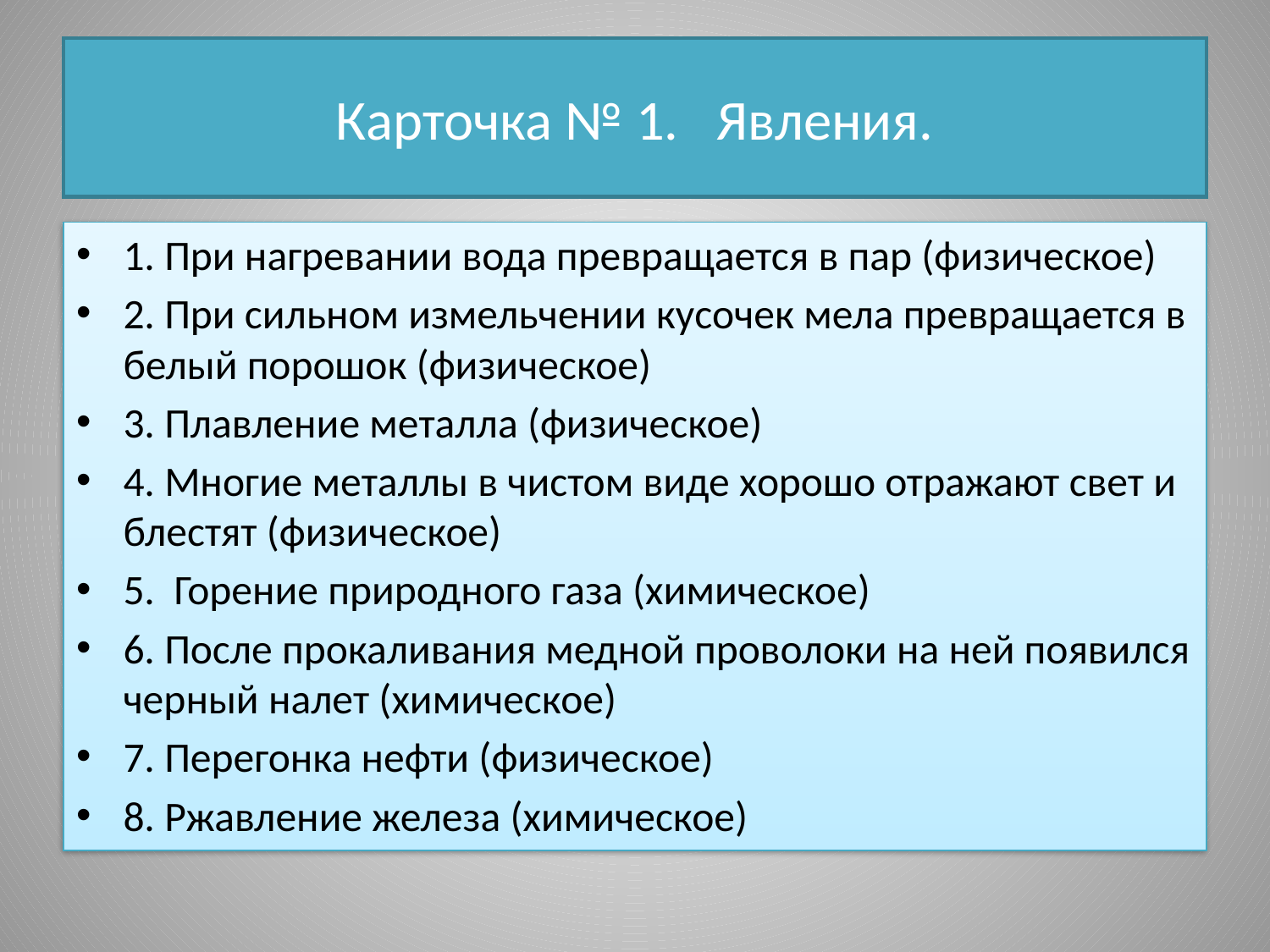

# Карточка № 1.   Явления.
1. При нагревании вода превращается в пар (физическое)
2. При сильном измельчении кусочек мела превращается в белый порошок (физическое)
3. Плавление металла (физическое)
4. Многие металлы в чистом виде хорошо отражают свет и блестят (физическое)
5.  Горение природного газа (химическое)
6. После прокаливания медной проволоки на ней появился черный налет (химическое)
7. Перегонка нефти (физическое)
8. Ржавление железа (химическое)